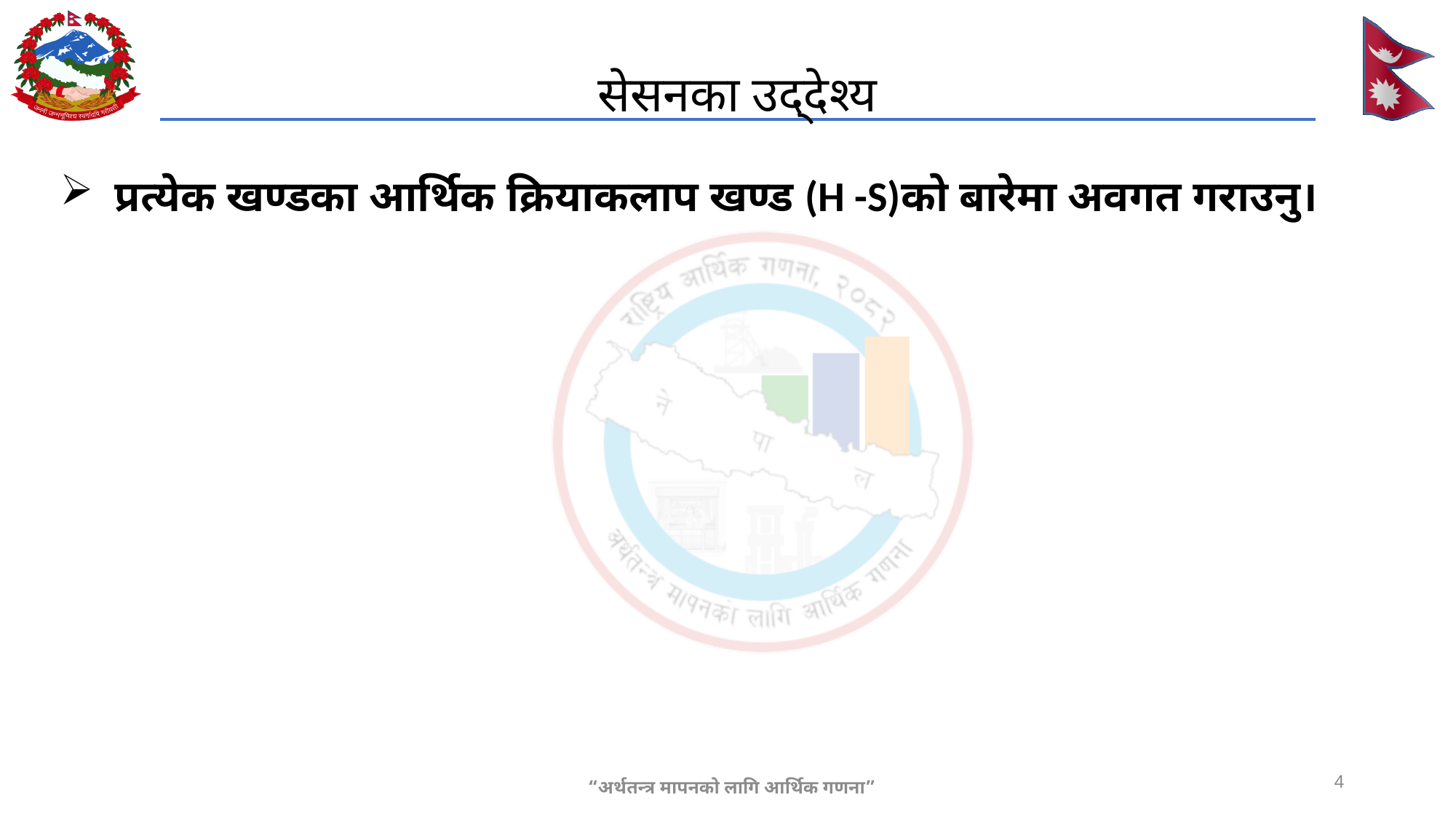

# सेसनका उद्देश्य
प्रत्येक खण्डका आर्थिक क्रियाकलाप खण्ड (H -S)को बारेमा अवगत गराउनु।

4
“अर्थतन्त्र मापनको लागि आर्थिक गणना”